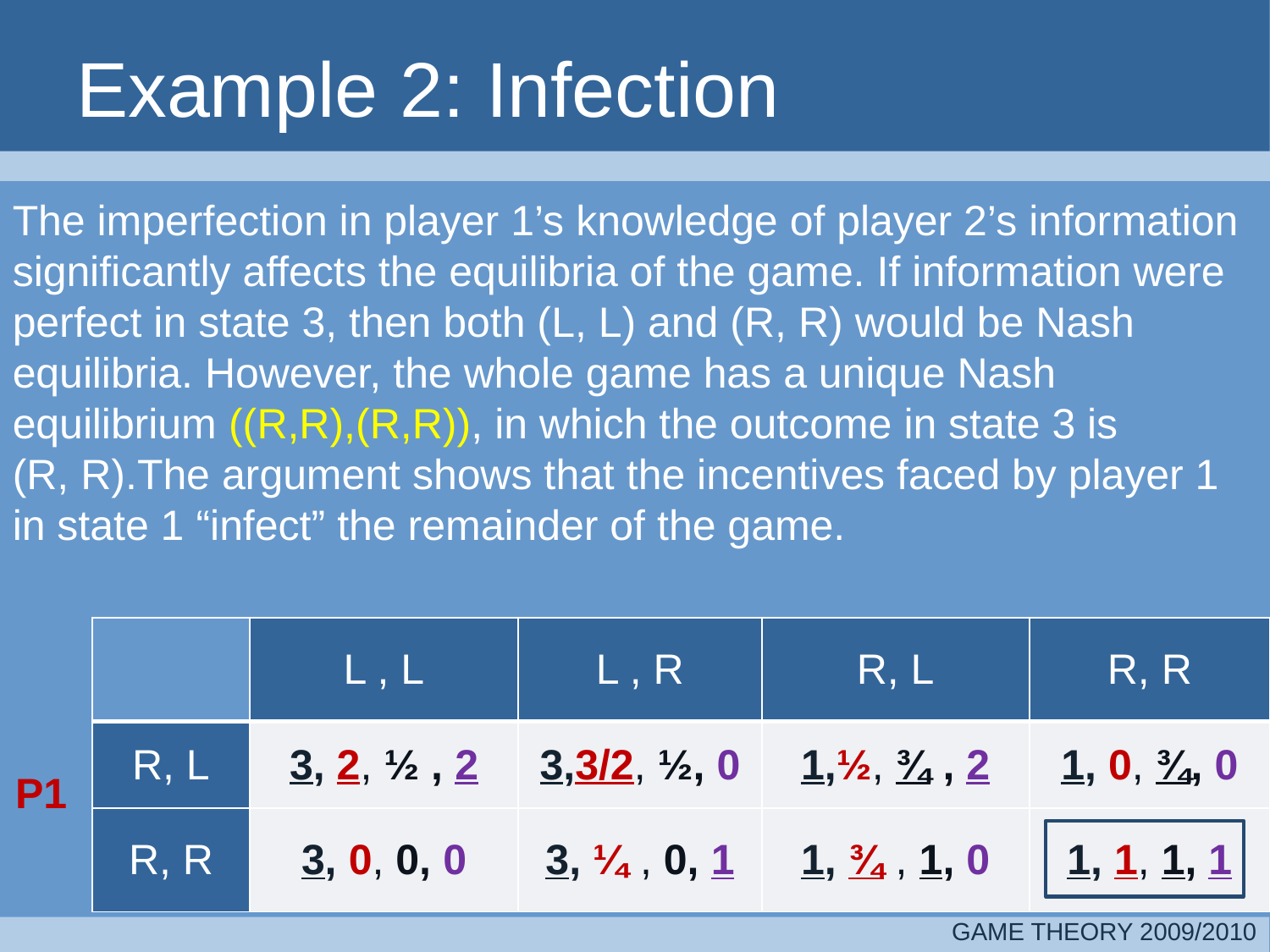

# Example 2: Infection
The imperfection in player 1’s knowledge of player 2’s information significantly affects the equilibria of the game. If information were perfect in state 3, then both (L, L) and (R, R) would be Nash equilibria. However, the whole game has a unique Nash equilibrium ((R,R),(R,R)), in which the outcome in state 3 is        (R, R).The argument shows that the incentives faced by player 1 in state 1 “infect” the remainder of the game.
|  | L , L | L , R | R, L | R, R |
| --- | --- | --- | --- | --- |
| R, L | 3, 2, ½ , 2 | 3,3/2, ½, 0 | 1,½, ¾ , 2 | 1, 0, ¾, 0 |
| R, R | 3, 0, 0, 0 | 3, ¼ , 0, 1 | 1, ¾ , 1, 0 | 1, 1, 1, 1 |
P1

GAME THEORY 2009/2010